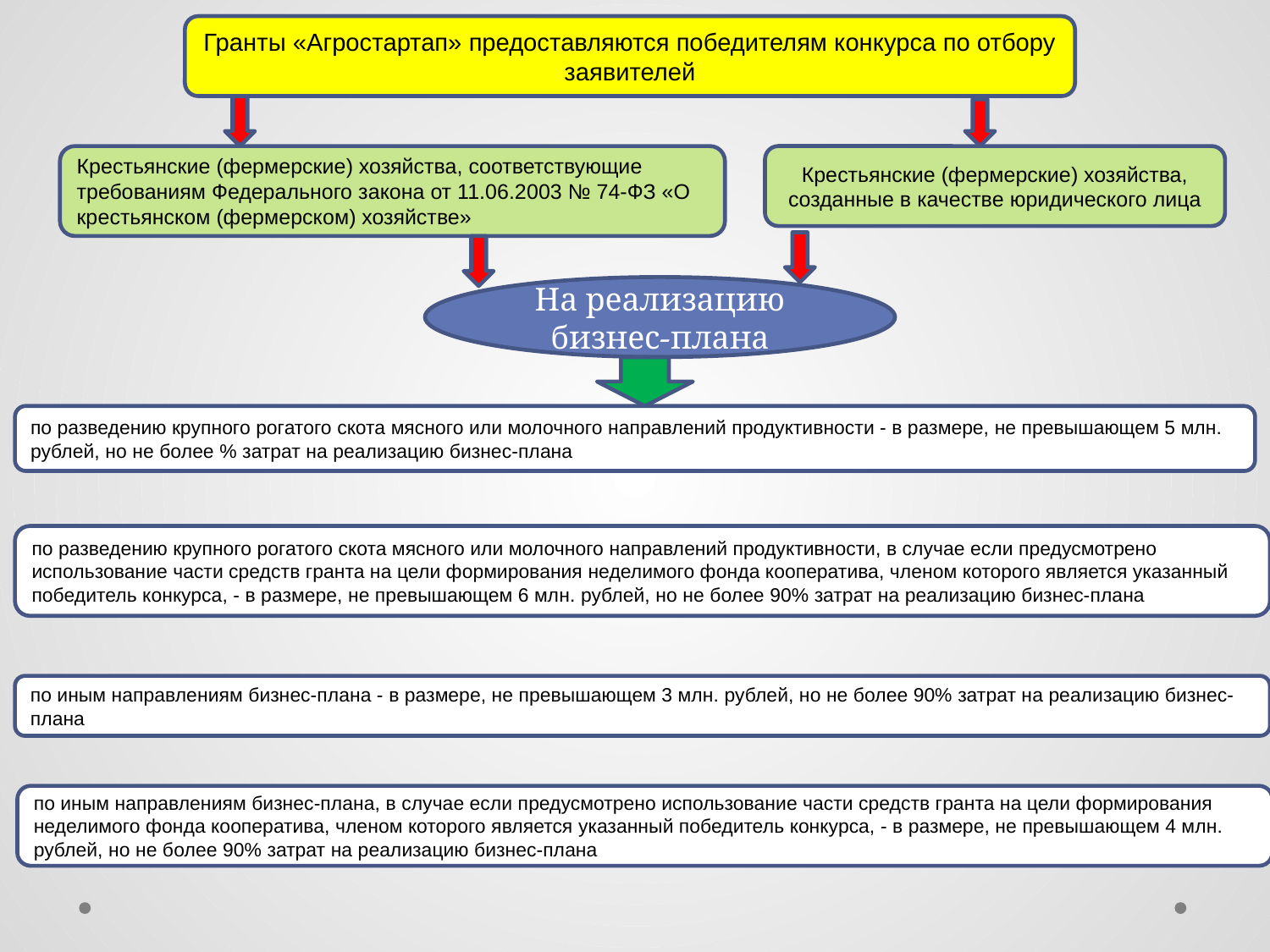

Гранты «Агростартап» предоставляются победителям конкурса по отбору заявителей

Крестьянские (фермерские) хозяйства, соответствующие требованиям Федерального закона от 11.06.2003 № 74-ФЗ «О крестьянском (фермерском) хозяйстве»
Крестьянские (фермерские) хозяйства, созданные в качестве юридического лица

На реализацию бизнес-плана

по разведению крупного рогатого скота мясного или молочного направлений продуктивности - в размере, не превышающем 5 млн. рублей, но не более % затрат на реализацию бизнес-плана
по разведению крупного рогатого скота мясного или молочного направлений продуктивности, в случае если предусмотрено использование части средств гранта на цели формирования неделимого фонда кооператива, членом которого является указанный победитель конкурса, - в размере, не превышающем 6 млн. рублей, но не более 90% затрат на реализацию бизнес-плана
по иным направлениям бизнес-плана - в размере, не превышающем 3 млн. рублей, но не более 90% затрат на реализацию бизнес-плана
по иным направлениям бизнес-плана, в случае если предусмотрено использование части средств гранта на цели формирования неделимого фонда кооператива, членом которого является указанный победитель конкурса, - в размере, не превышающем 4 млн. рублей, но не более 90% затрат на реализацию бизнес-плана